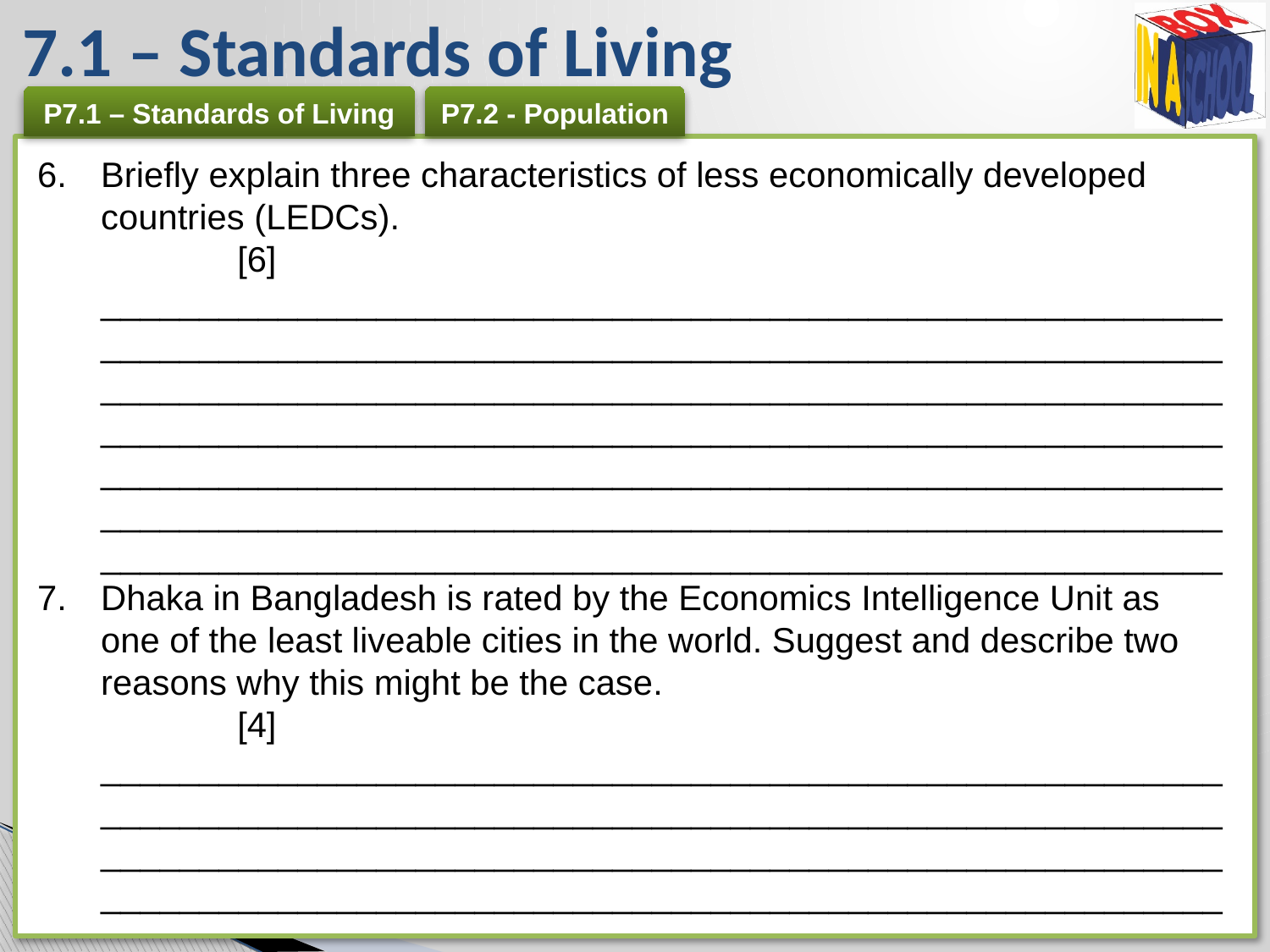

# 7.1 – Standards of Living
Briefly explain three characteristics of less economically developed countries (LEDCs). 	[6]
_________________________________________________________ _________________________________________________________ _________________________________________________________ _________________________________________________________ _________________________________________________________ _________________________________________________________ _________________________________________________________
Dhaka in Bangladesh is rated by the Economics Intelligence Unit as one of the least liveable cities in the world. Suggest and describe two reasons why this might be the case. 	[4]
_________________________________________________________ _________________________________________________________ _________________________________________________________ _________________________________________________________ _________________________________________________________ _________________________________________________________